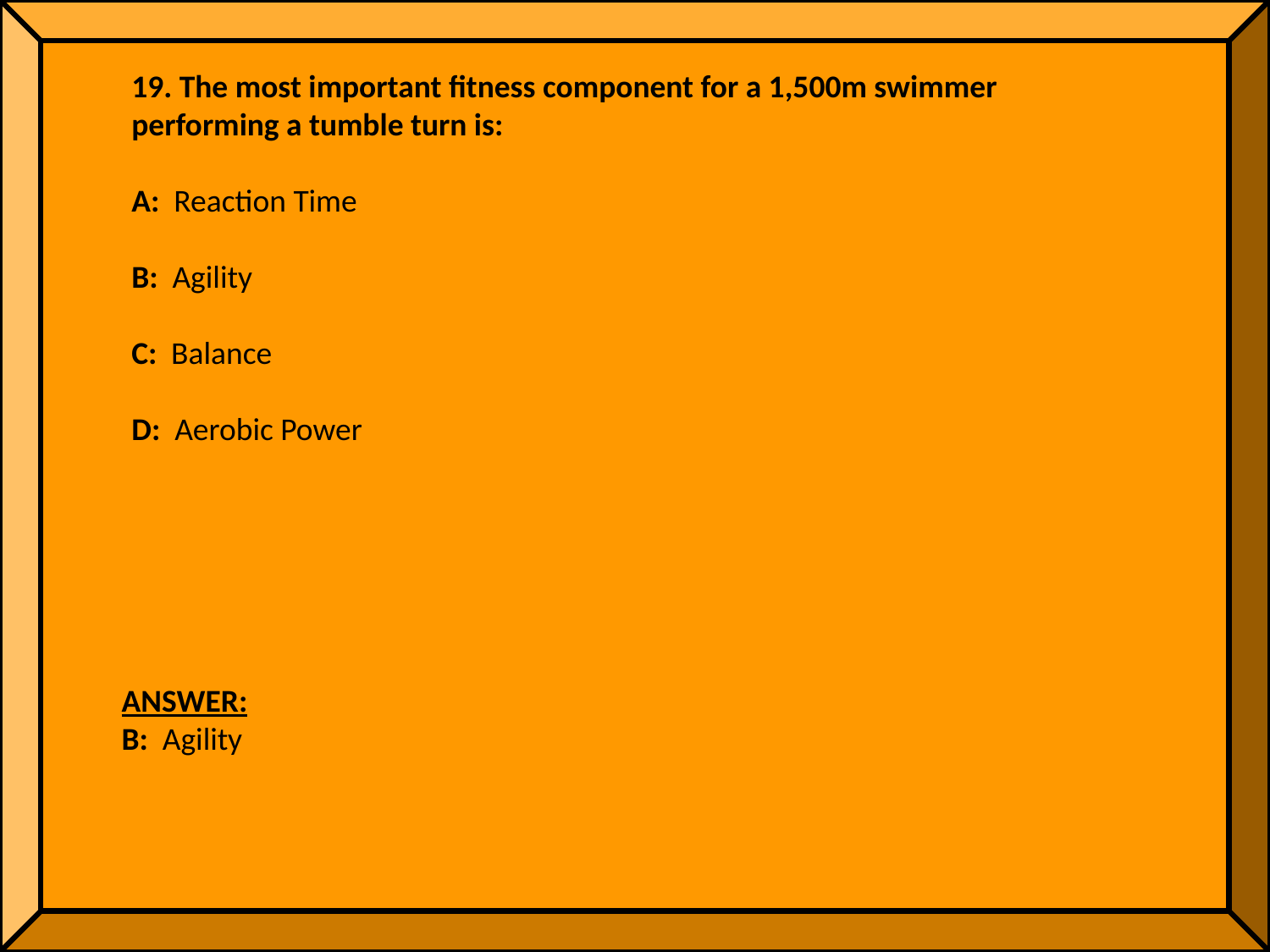

19. The most important fitness component for a 1,500m swimmer performing a tumble turn is:

A:  Reaction Time

B:  Agility

C:  Balance

D:  Aerobic Power

ANSWER:
B:  Agility